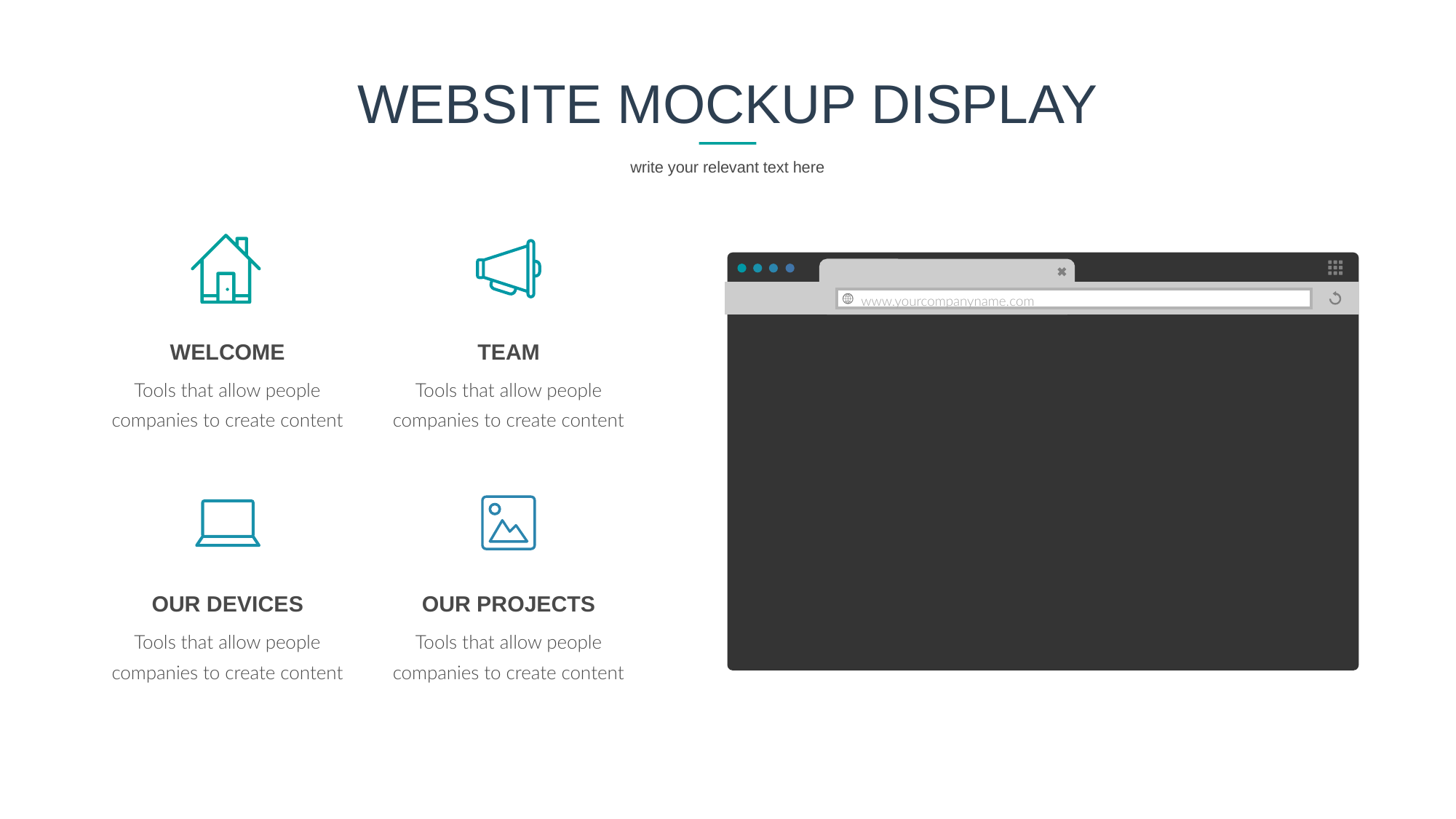

# WEBSITE MOCKUP DISPLAY
write your relevant text here

www.yourcompanyname.com

WELCOME
TEAM
Tools that allow people companies to create content
Tools that allow people companies to create content

OUR DEVICES
OUR PROJECTS
Tools that allow people companies to create content
Tools that allow people companies to create content